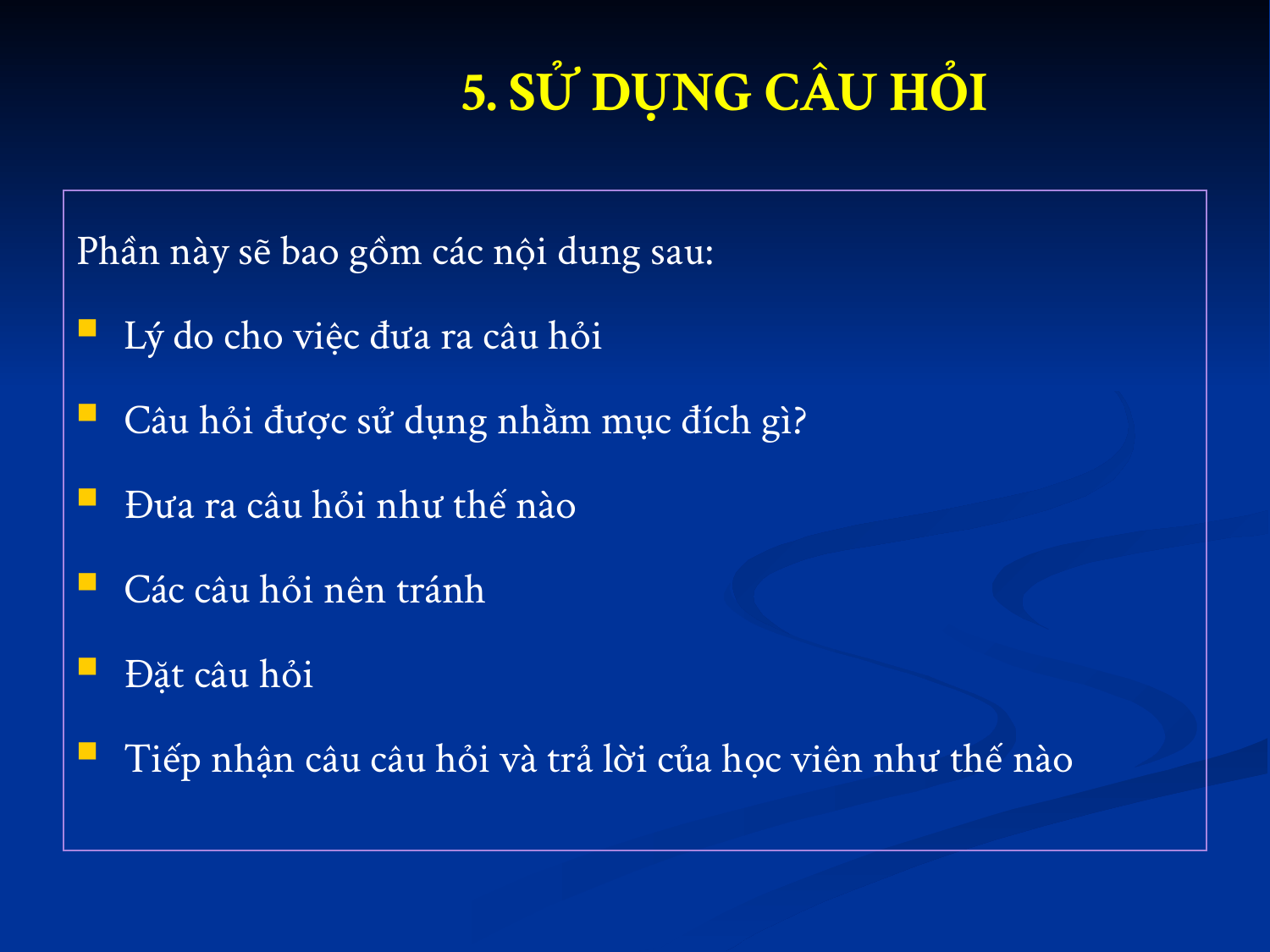

# 5. SỬ DỤNG CÂU HỎI
Phần này sẽ bao gồm các nội dung sau:
Lý do cho việc đưa ra câu hỏi
Câu hỏi được sử dụng nhằm mục đích gì?
Đưa ra câu hỏi như thế nào
Các câu hỏi nên tránh
Đặt câu hỏi
Tiếp nhận câu câu hỏi và trả lời của học viên như thế nào